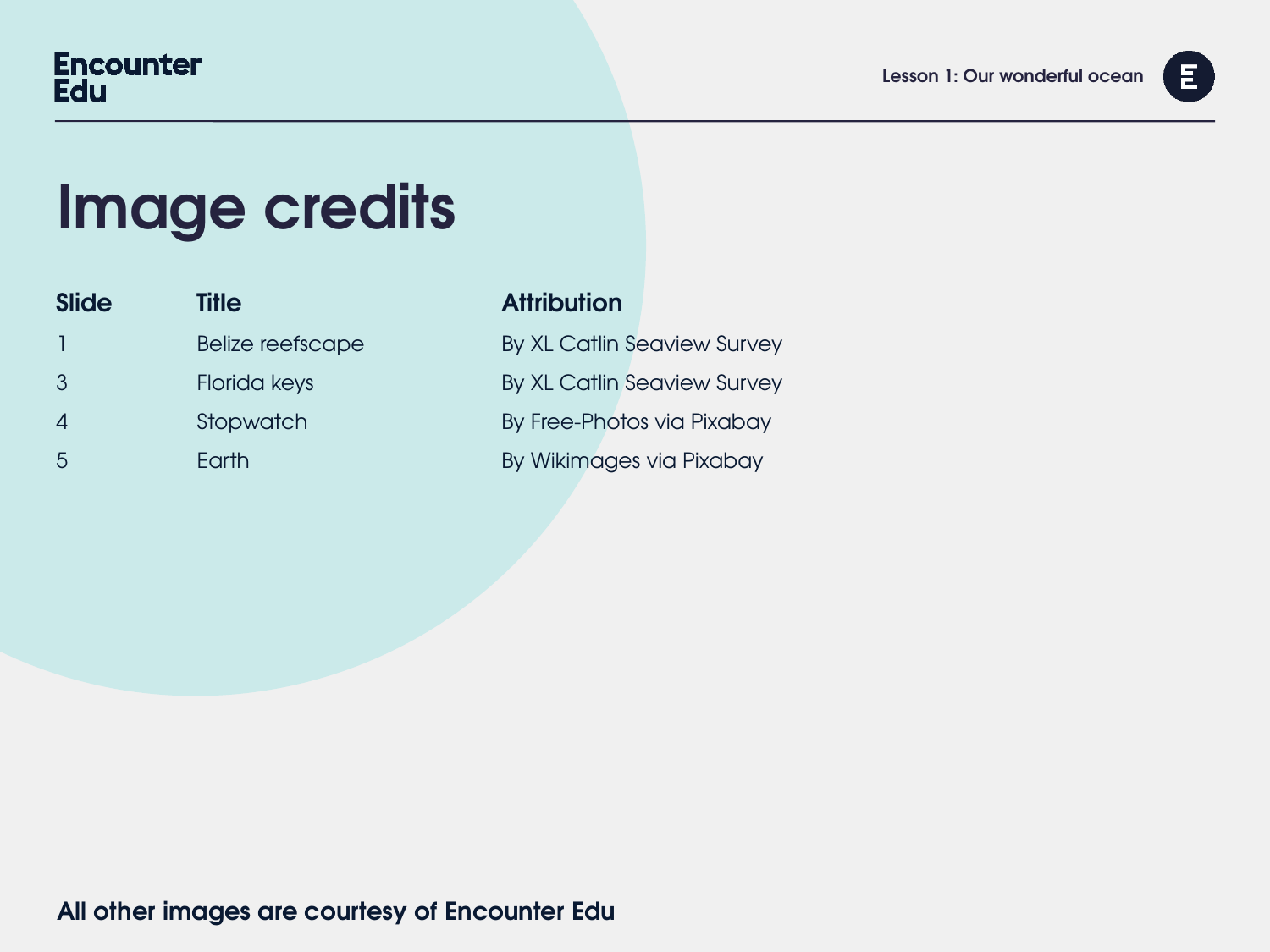

# Lesson 1: Our wonderful ocean
| Slide | Title | Attribution |
| --- | --- | --- |
| 1 | Belize reefscape | By XL Catlin Seaview Survey |
| 3 | Florida keys | By XL Catlin Seaview Survey |
| 4 | Stopwatch | By Free-Photos via Pixabay |
| 5 | Earth | By Wikimages via Pixabay |
|  |  |  |
|  |  |  |
|  |  |  |
|  |  |  |
|  |  |  |
|  |  |  |
|  |  |  |
|  |  |  |
|  |  |  |